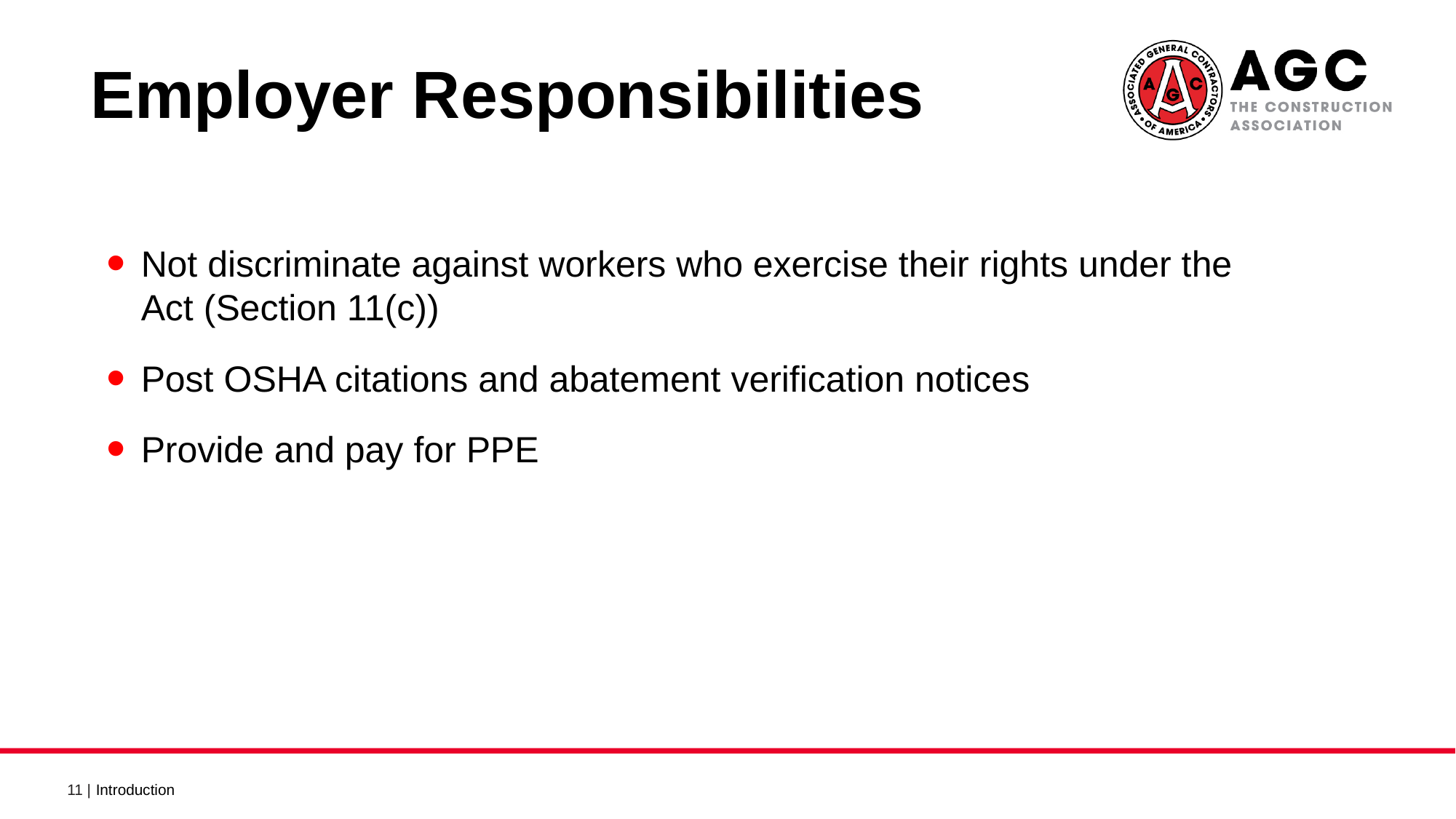

Employer Responsibilities 2

Not discriminate against workers who exercise their rights under the Act (Section 11(c))
Post OSHA citations and abatement verification notices
Provide and pay for PPE
Introduction